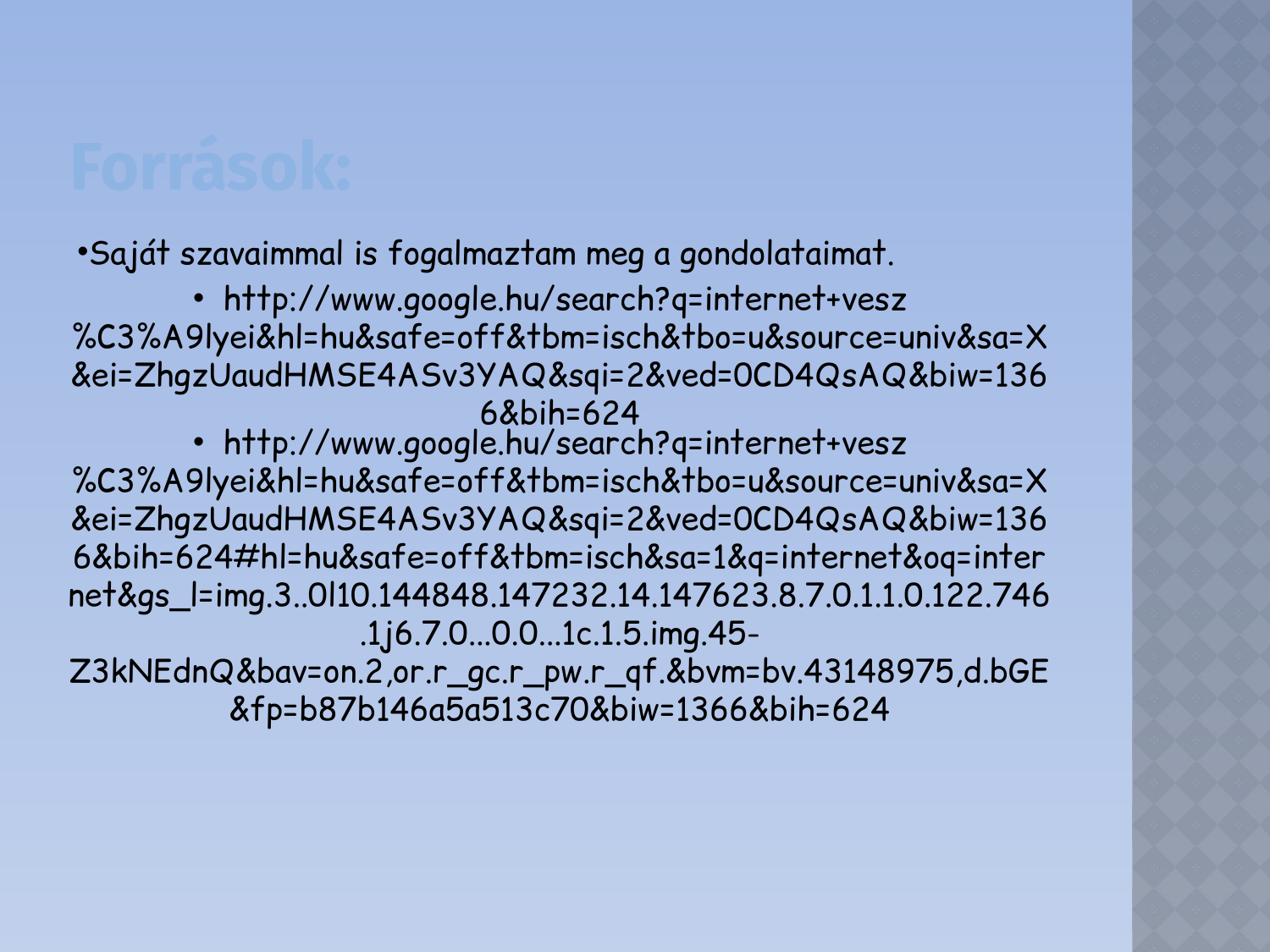

# Források:
Saját szavaimmal is fogalmaztam meg a gondolataimat.
http://www.google.hu/search?q=internet+vesz%C3%A9lyei&hl=hu&safe=off&tbm=isch&tbo=u&source=univ&sa=X&ei=ZhgzUaudHMSE4ASv3YAQ&sqi=2&ved=0CD4QsAQ&biw=1366&bih=624
http://www.google.hu/search?q=internet+vesz%C3%A9lyei&hl=hu&safe=off&tbm=isch&tbo=u&source=univ&sa=X&ei=ZhgzUaudHMSE4ASv3YAQ&sqi=2&ved=0CD4QsAQ&biw=1366&bih=624#hl=hu&safe=off&tbm=isch&sa=1&q=internet&oq=internet&gs_l=img.3..0l10.144848.147232.14.147623.8.7.0.1.1.0.122.746.1j6.7.0...0.0...1c.1.5.img.45-Z3kNEdnQ&bav=on.2,or.r_gc.r_pw.r_qf.&bvm=bv.43148975,d.bGE&fp=b87b146a5a513c70&biw=1366&bih=624